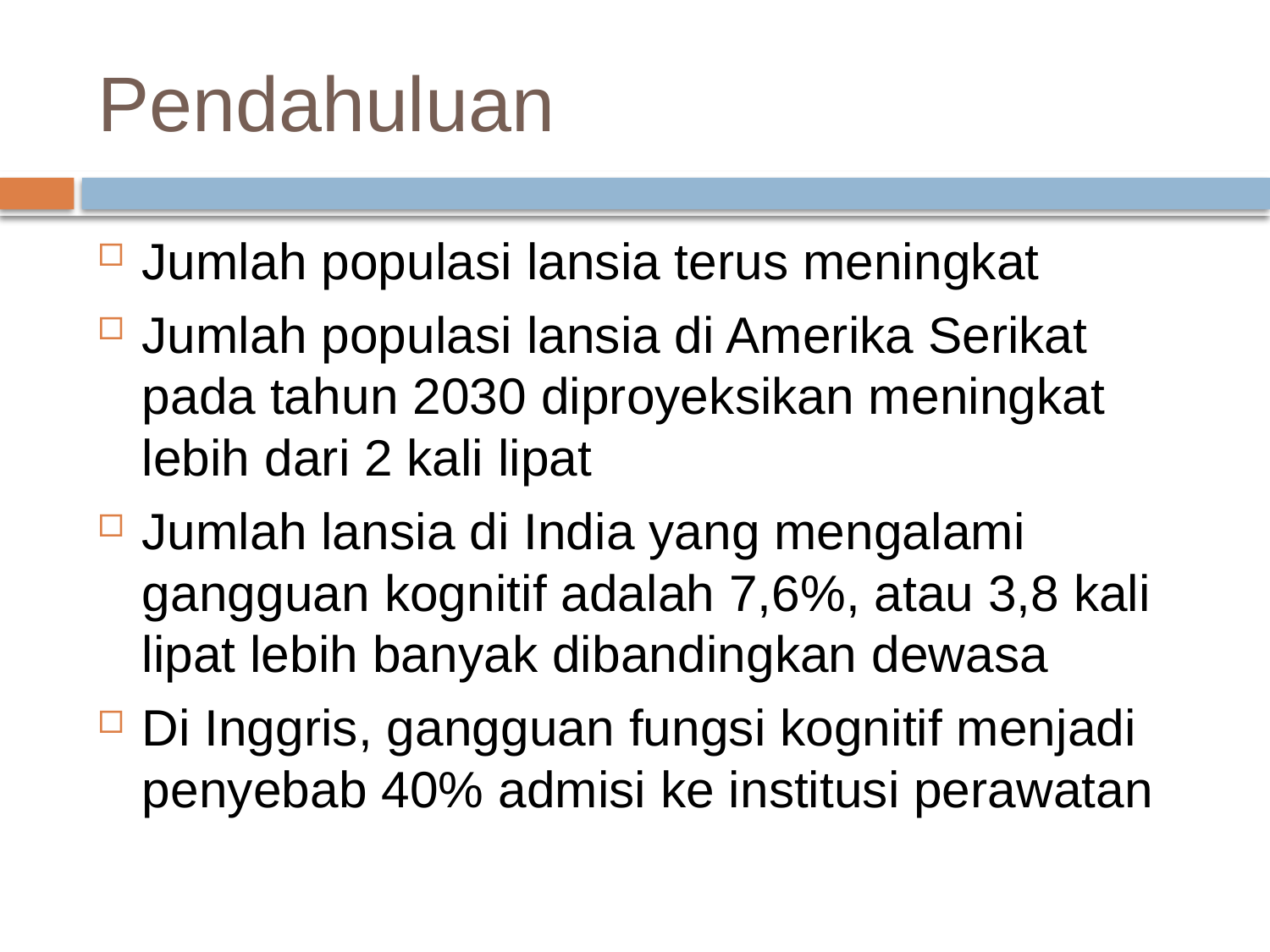

# Pendahuluan
Jumlah populasi lansia terus meningkat
Jumlah populasi lansia di Amerika Serikat pada tahun 2030 diproyeksikan meningkat lebih dari 2 kali lipat
Jumlah lansia di India yang mengalami gangguan kognitif adalah 7,6%, atau 3,8 kali lipat lebih banyak dibandingkan dewasa
Di Inggris, gangguan fungsi kognitif menjadi penyebab 40% admisi ke institusi perawatan